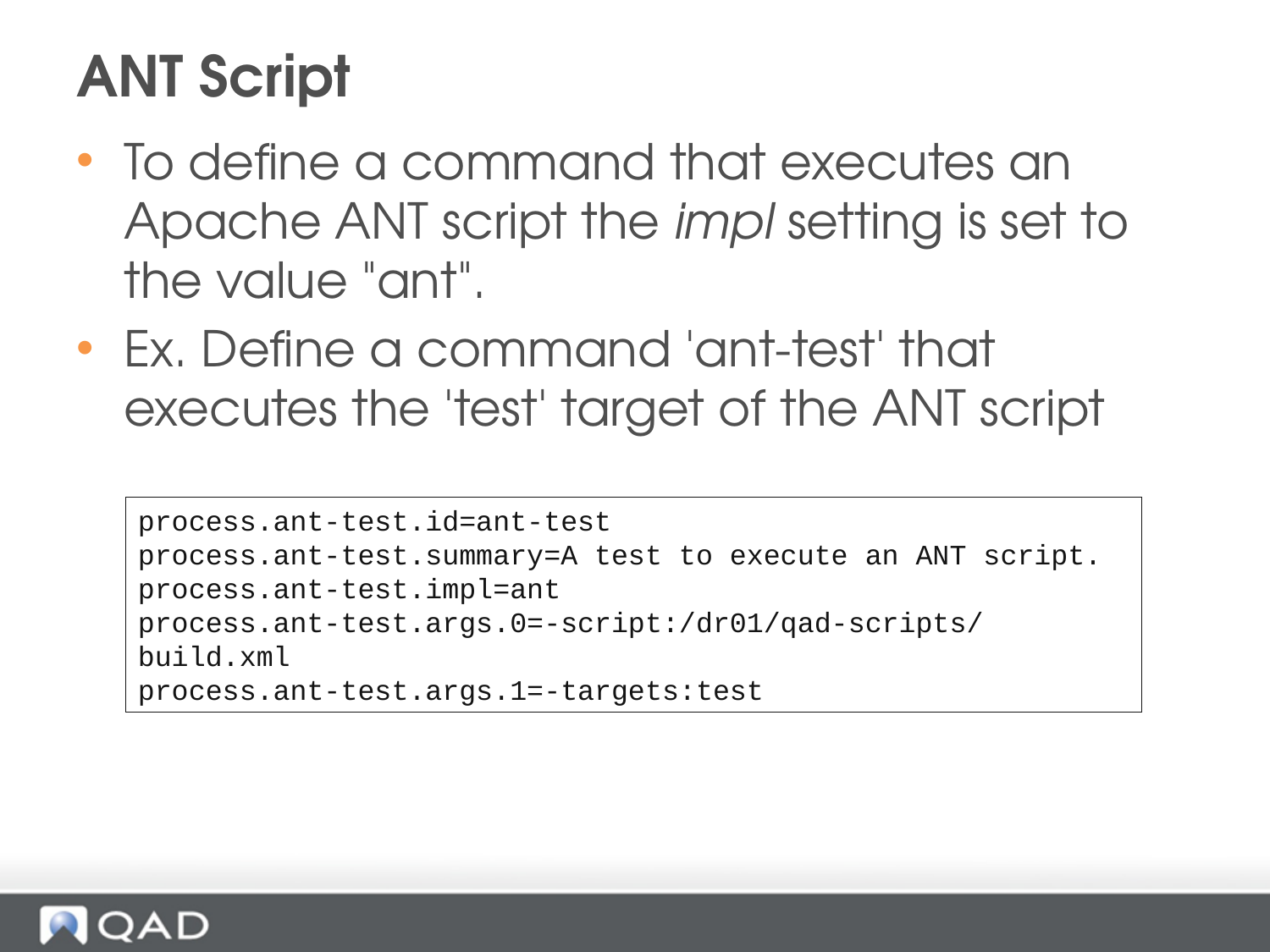

# ANT Script
To define a command that executes an Apache ANT script the impl setting is set to the value "ant".
Ex. Define a command 'ant-test' that executes the 'test' target of the ANT script
process.ant-test.id=ant-test
process.ant-test.summary=A test to execute an ANT script.
process.ant-test.impl=ant
process.ant-test.args.0=-script:/dr01/qad-scripts/build.xml
process.ant-test.args.1=-targets:test